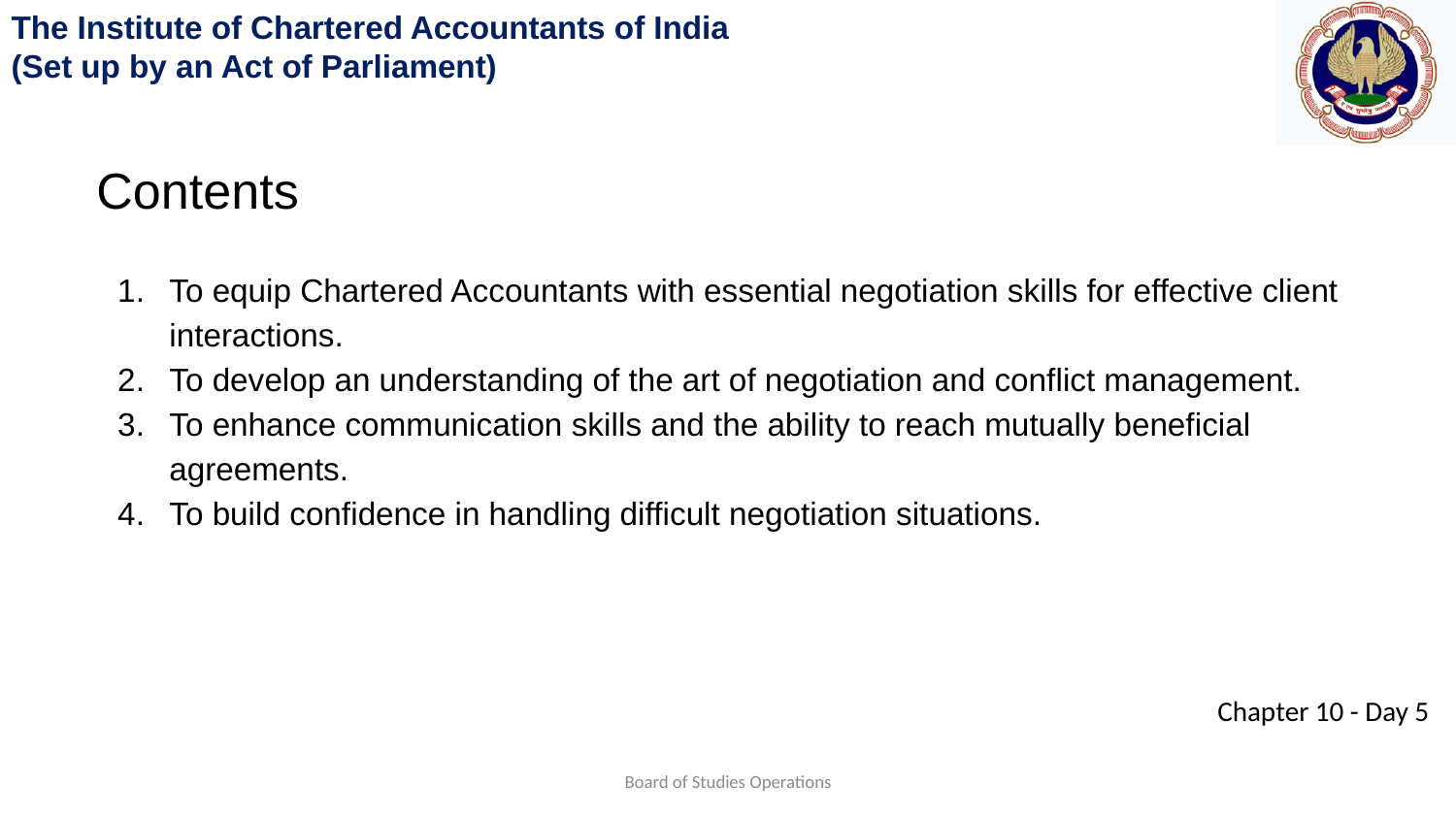

Contents
To equip Chartered Accountants with essential negotiation skills for effective client interactions.
To develop an understanding of the art of negotiation and conflict management.
To enhance communication skills and the ability to reach mutually beneficial agreements.
To build confidence in handling difficult negotiation situations.
Board of Studies Operations